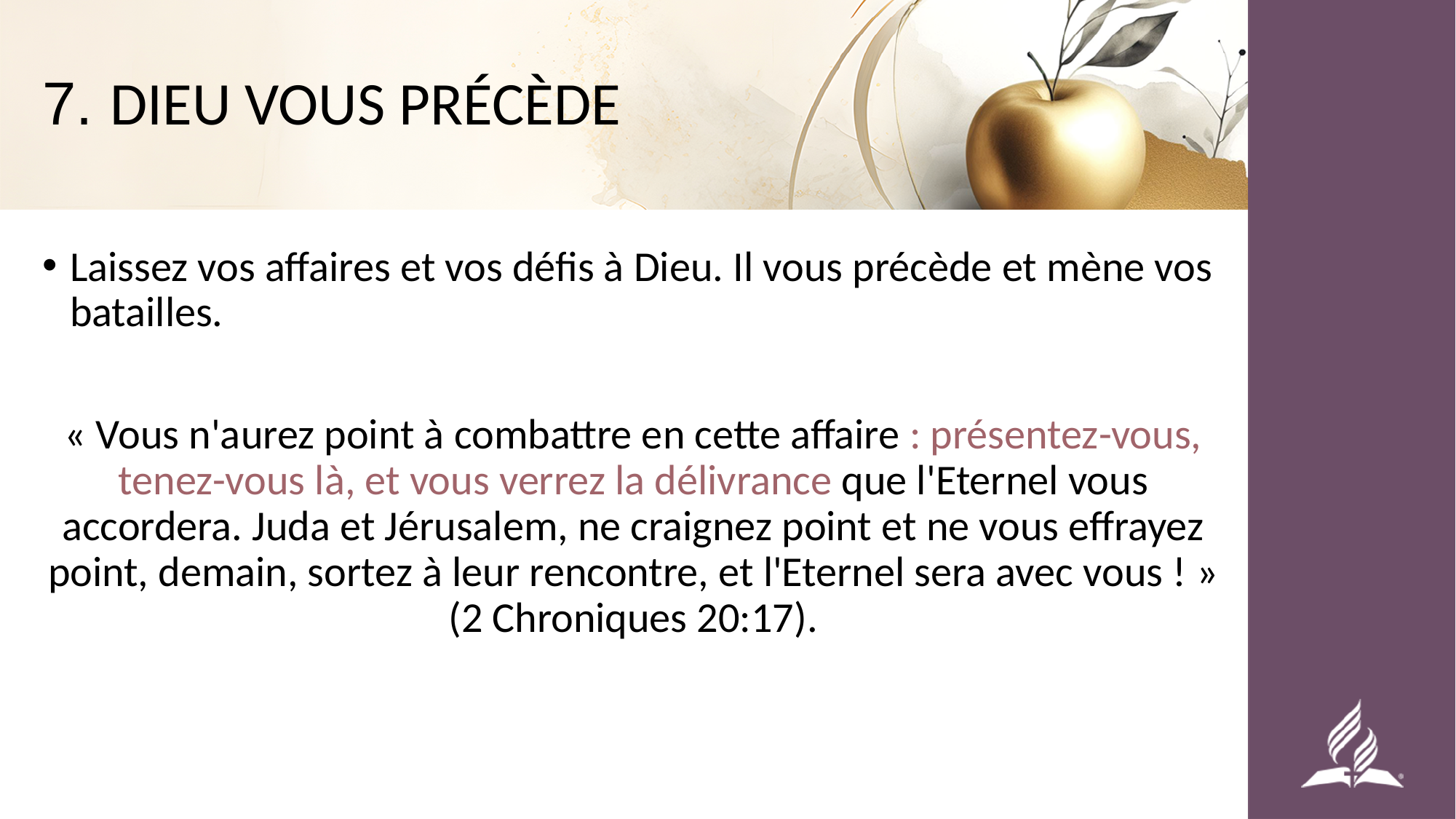

# 7. DIEU VOUS PRÉCÈDE
Laissez vos affaires et vos défis à Dieu. Il vous précède et mène vos batailles.

« Vous n'aurez point à combattre en cette affaire : présentez-vous, tenez-vous là, et vous verrez la délivrance que l'Eternel vous accordera. Juda et Jérusalem, ne craignez point et ne vous effrayez point, demain, sortez à leur rencontre, et l'Eternel sera avec vous ! » (2 Chroniques 20:17).